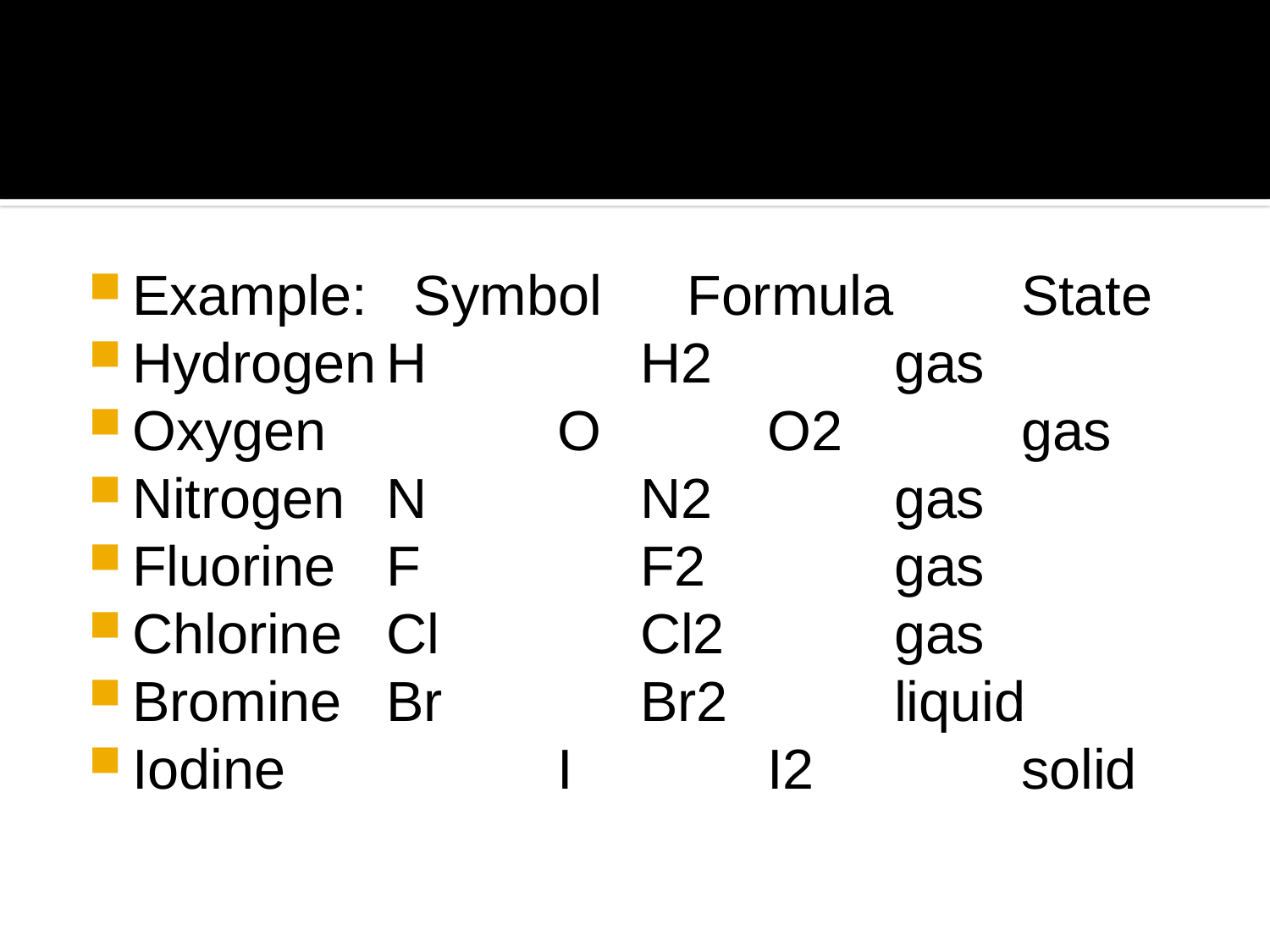

#
Example:   Symbol	   Formula     	State
Hydrogen	H		H2		gas
Oxygen	           O		O2		gas
Nitrogen	N		N2		gas
Fluorine 	F		F2		gas
Chlorine	Cl		Cl2		gas
Bromine	Br		Br2		liquid
Iodine	           I		I2		solid